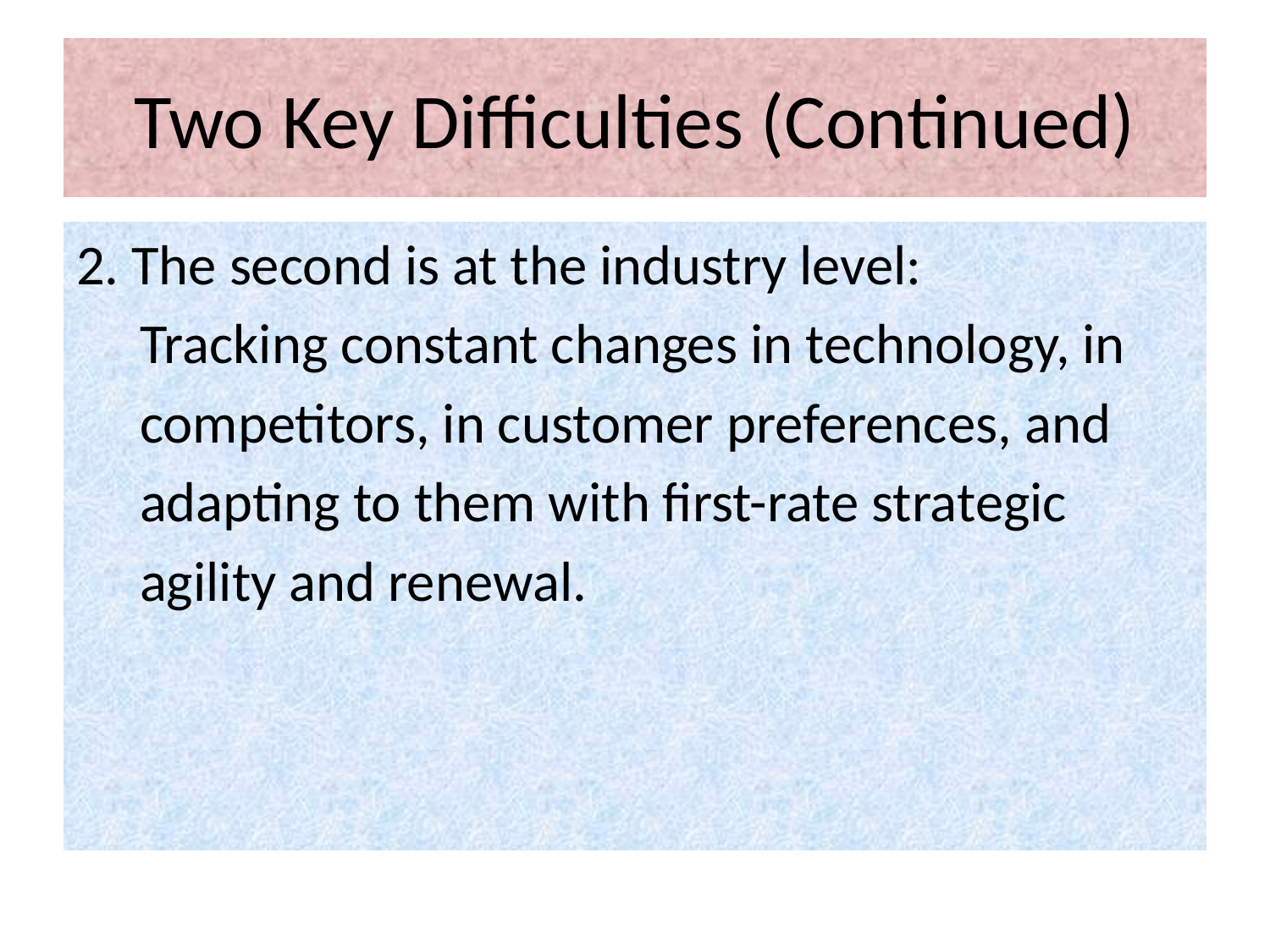

# Two Key Difficulties (Continued)
2. The second is at the industry level:
     Tracking constant changes in technology, in
     competitors, in customer preferences, and
     adapting to them with first-rate strategic
     agility and renewal.